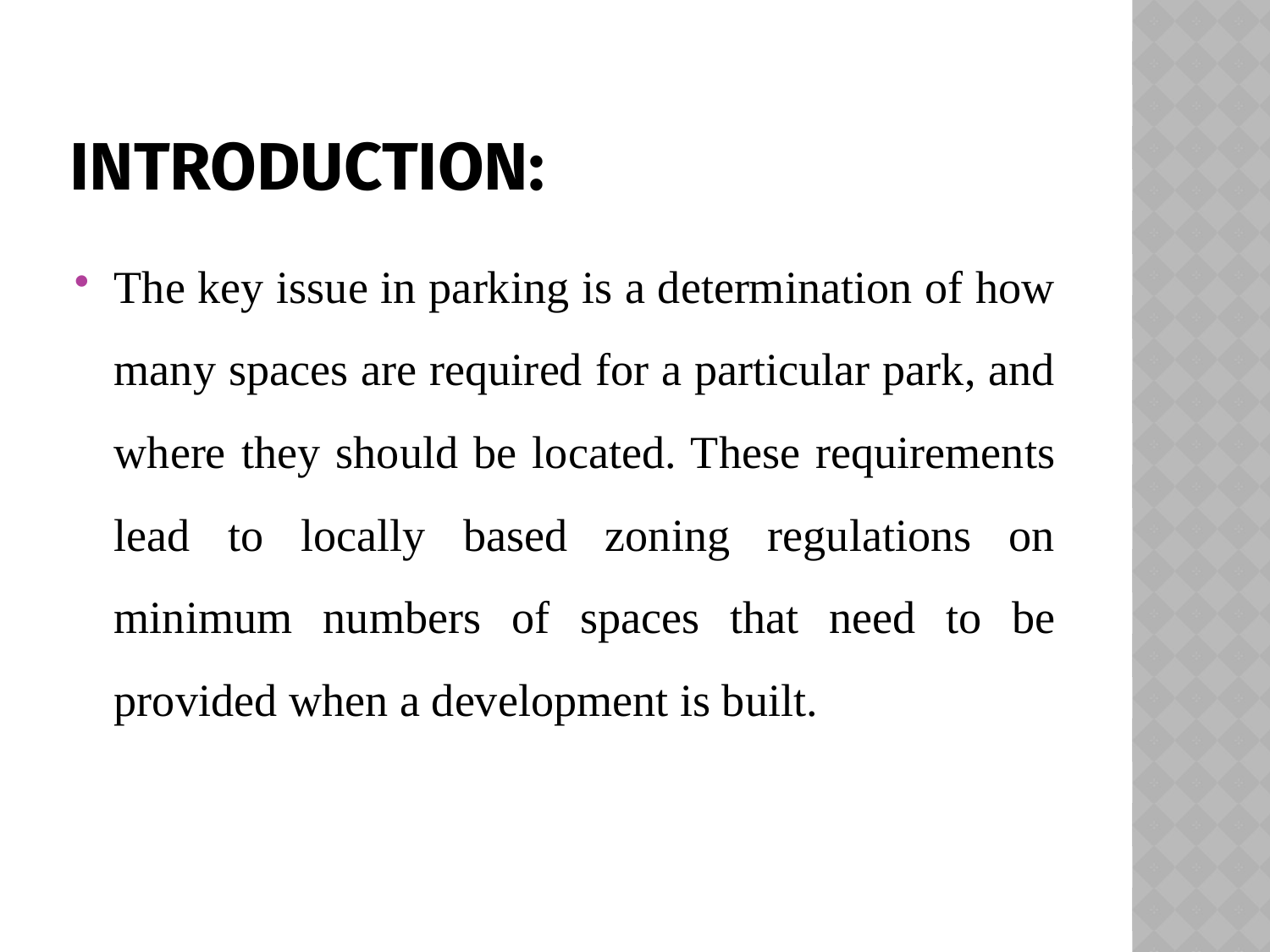

# Introduction:
The key issue in parking is a determination of how many spaces are required for a particular park, and where they should be located. These requirements lead to locally based zoning regulations on minimum numbers of spaces that need to be provided when a development is built.